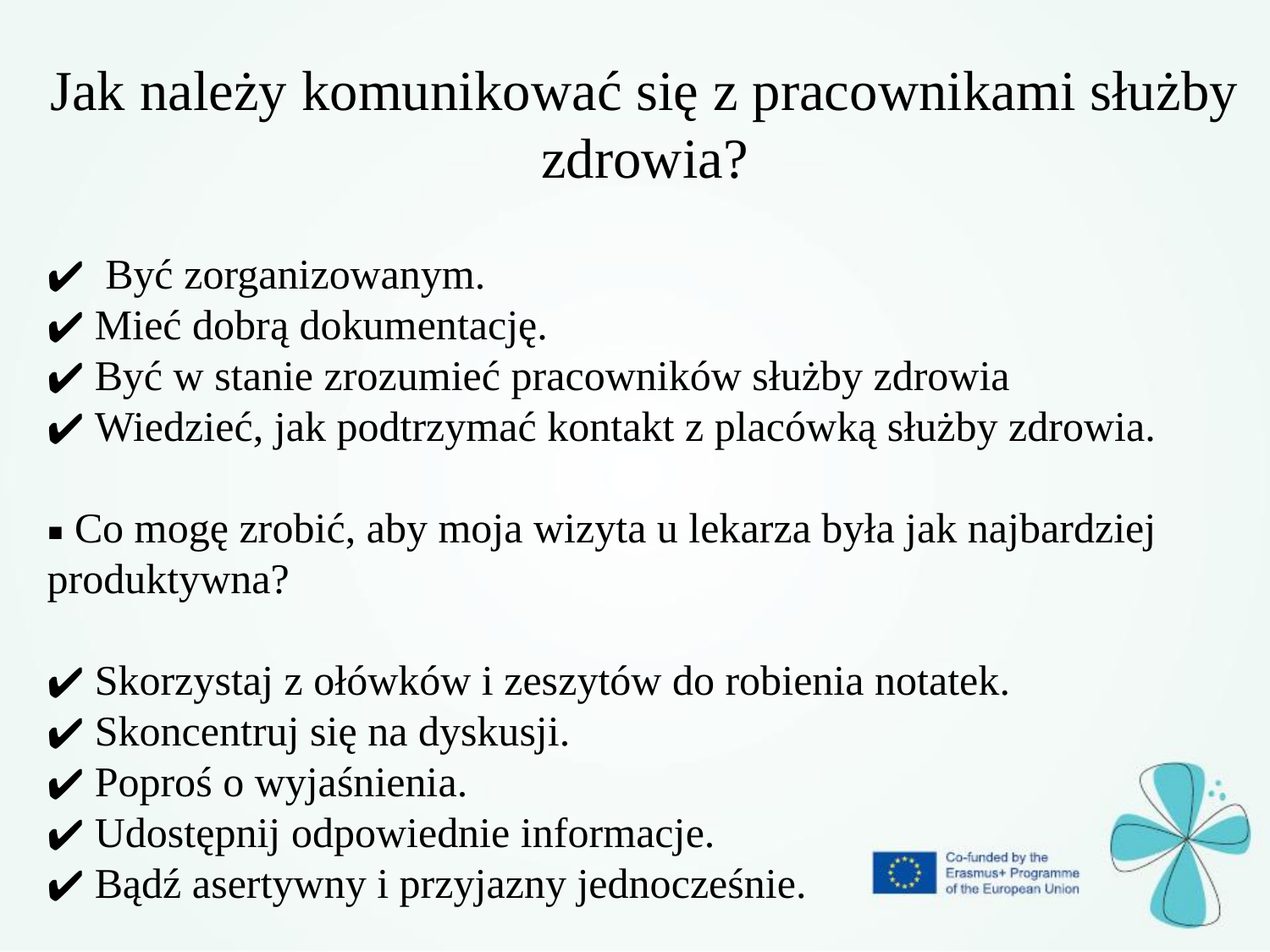

Jak należy komunikować się z pracownikami służby zdrowia?

  Być zorganizowanym.
 Mieć dobrą dokumentację.
 Być w stanie zrozumieć pracowników służby zdrowia
 Wiedzieć, jak podtrzymać kontakt z placówką służby zdrowia.

 Co mogę zrobić, aby moja wizyta u lekarza była jak najbardziej produktywna?

 Skorzystaj z ołówków i zeszytów do robienia notatek.
 Skoncentruj się na dyskusji.
 Poproś o wyjaśnienia.
 Udostępnij odpowiednie informacje.
 Bądź asertywny i przyjazny jednocześnie.